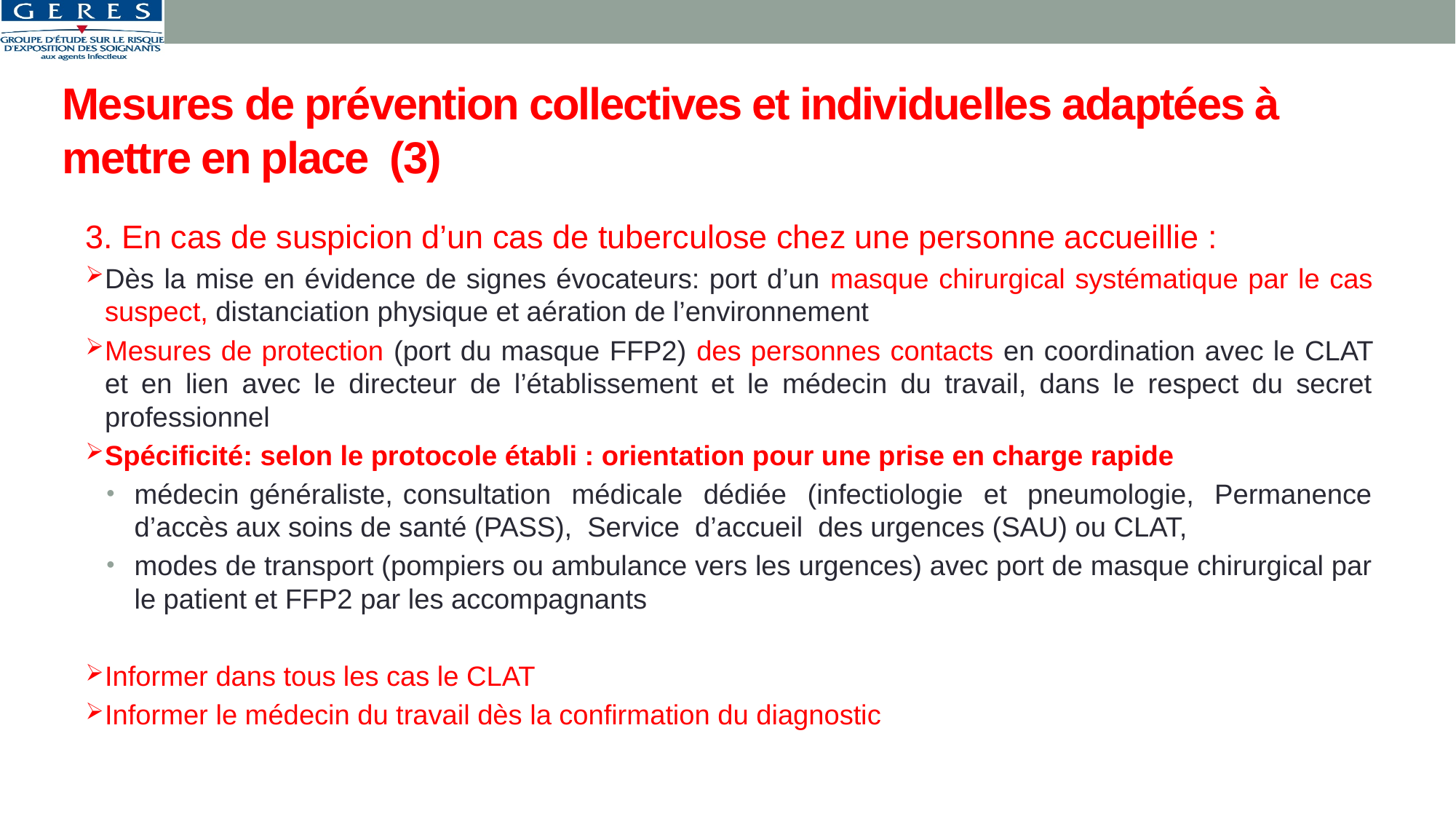

# Mesures de prévention collectives et individuelles adaptées à mettre en place  (3)
3. En cas de suspicion d’un cas de tuberculose chez une personne accueillie :
Dès la mise en évidence de signes évocateurs: port d’un masque chirurgical systématique par le cas suspect, distanciation physique et aération de l’environnement
Mesures de protection (port du masque FFP2) des personnes contacts en coordination avec le CLAT et en lien avec le directeur de l’établissement et le médecin du travail, dans le respect du secret professionnel
Spécificité: selon le protocole établi : orientation pour une prise en charge rapide
médecin généraliste, consultation  médicale  dédiée  (infectiologie  et  pneumologie,  Permanence d’accès aux soins de santé (PASS),  Service  d’accueil  des urgences (SAU) ou CLAT,
modes de transport (pompiers ou ambulance vers les urgences) avec port de masque chirurgical par le patient et FFP2 par les accompagnants

Informer dans tous les cas le CLAT
Informer le médecin du travail dès la confirmation du diagnostic